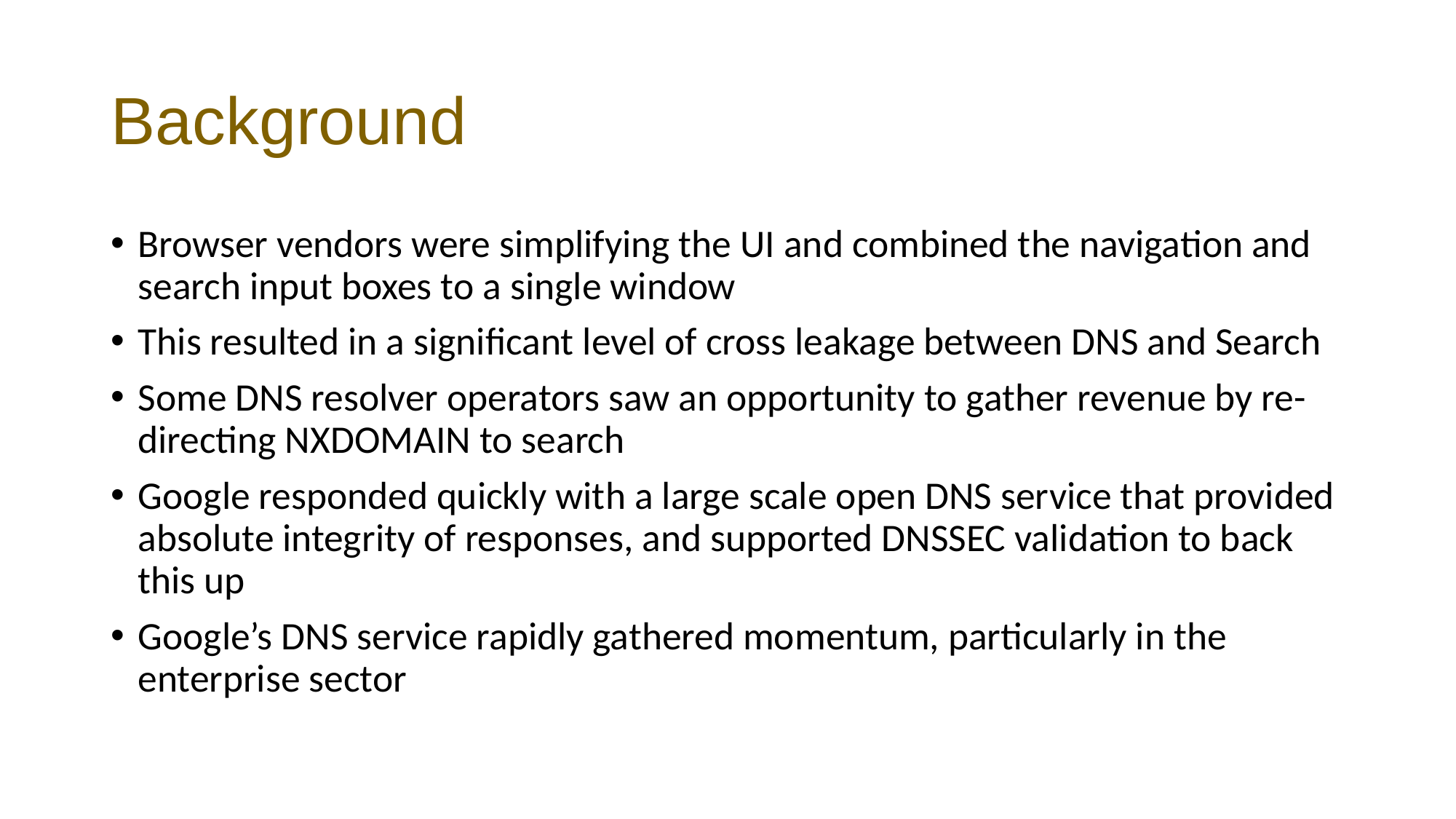

# Background
Browser vendors were simplifying the UI and combined the navigation and search input boxes to a single window
This resulted in a significant level of cross leakage between DNS and Search
Some DNS resolver operators saw an opportunity to gather revenue by re-directing NXDOMAIN to search
Google responded quickly with a large scale open DNS service that provided absolute integrity of responses, and supported DNSSEC validation to back this up
Google’s DNS service rapidly gathered momentum, particularly in the enterprise sector